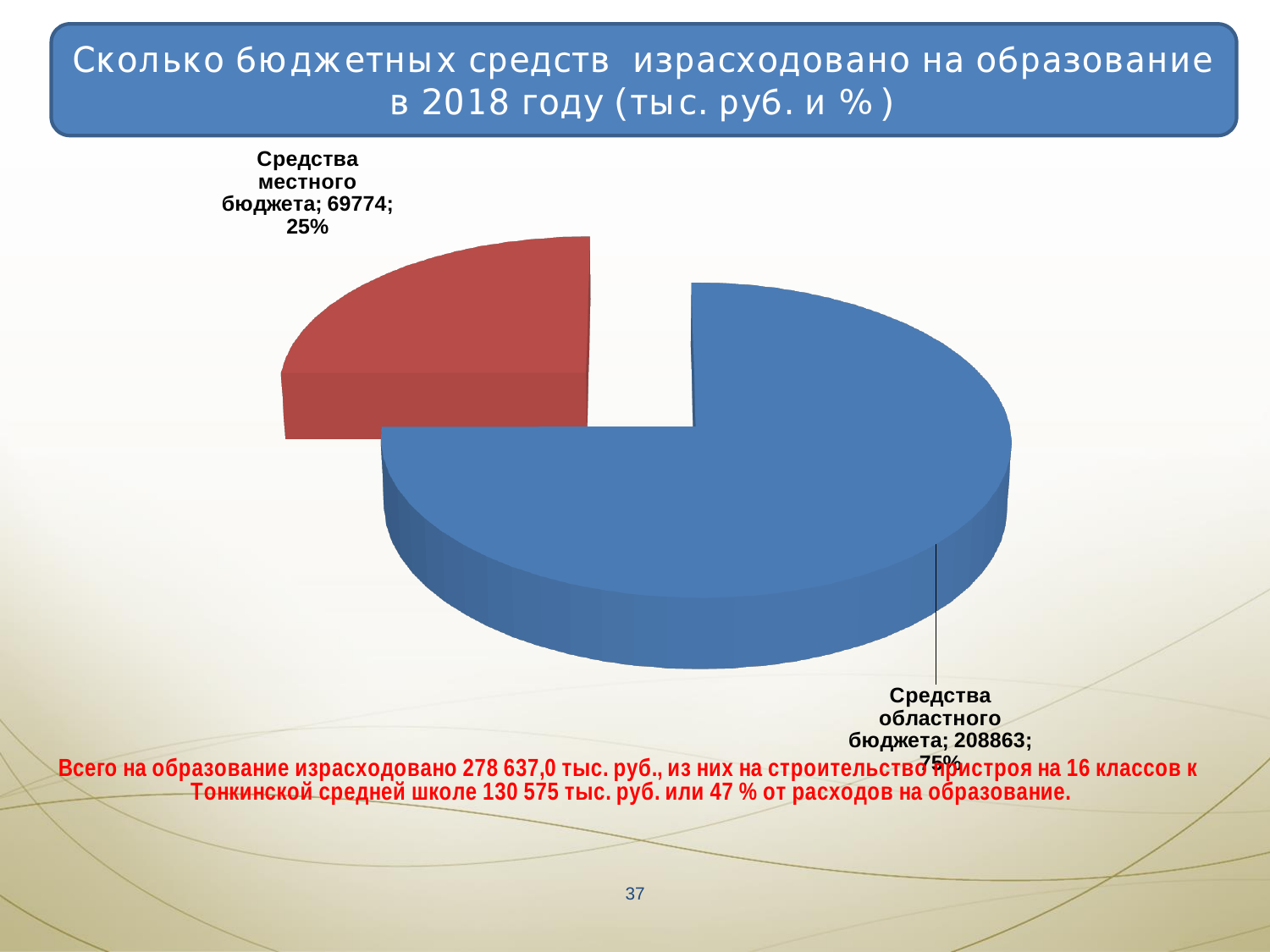

Сколько бюджетных средств  израсходовано на образование в 2018 году (тыс. руб. и %)

[unsupported chart]

37